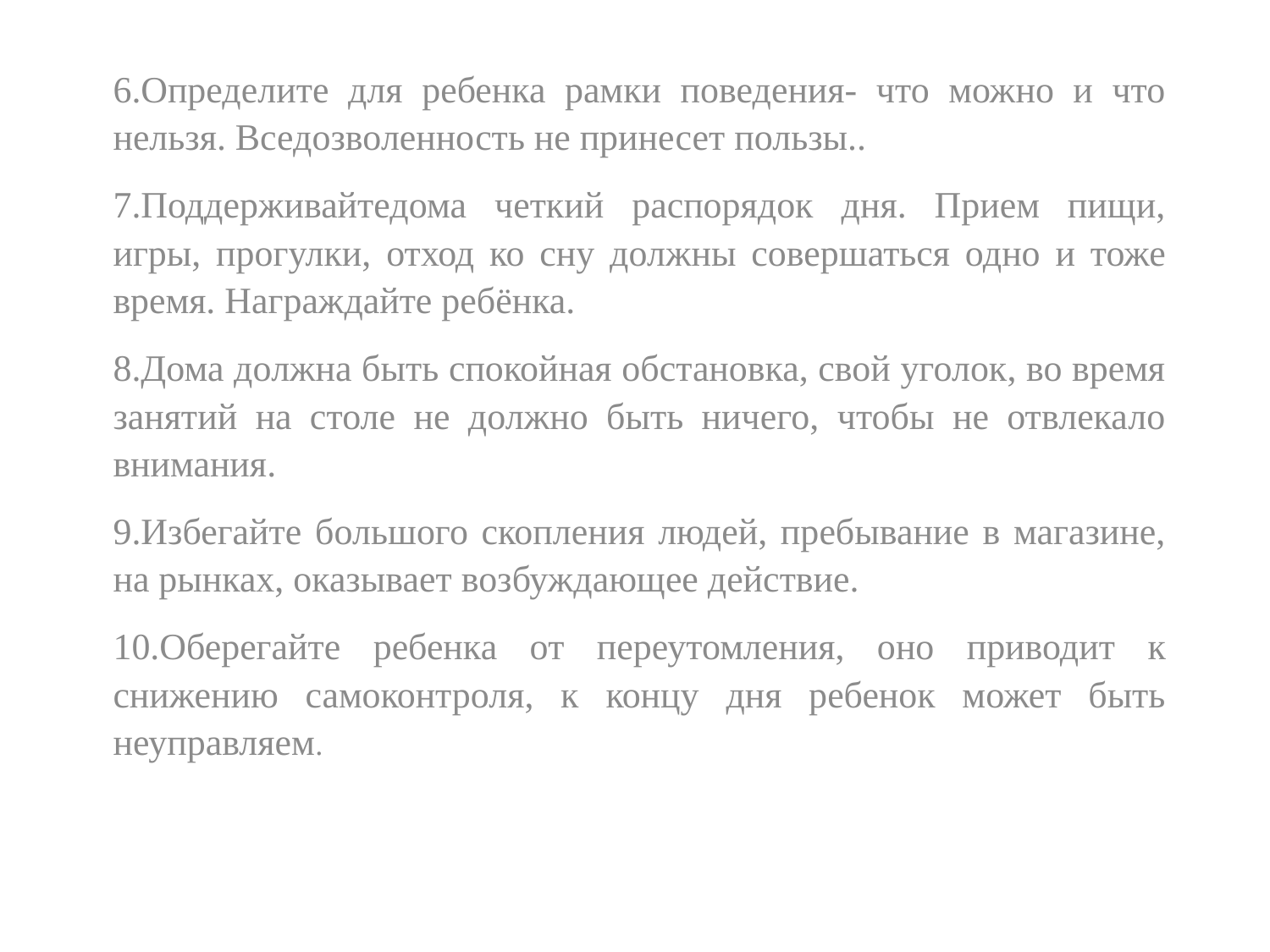

6.Определите для ребенка рамки поведения- что можно и что нельзя. Вседозволенность не принесет пользы..
7.Поддерживайтедома четкий распорядок дня. Прием пищи, игры, прогулки, отход ко сну должны совершаться одно и тоже время. Награждайте ребёнка.
8.Дома должна быть спокойная обстановка, свой уголок, во время занятий на столе не должно быть ничего, чтобы не отвлекало внимания.
9.Избегайте большого скопления людей, пребывание в магазине, на рынках, оказывает возбуждающее действие.
10.Оберегайте ребенка от переутомления, оно приводит к снижению самоконтроля, к концу дня ребенок может быть неуправляем.

#